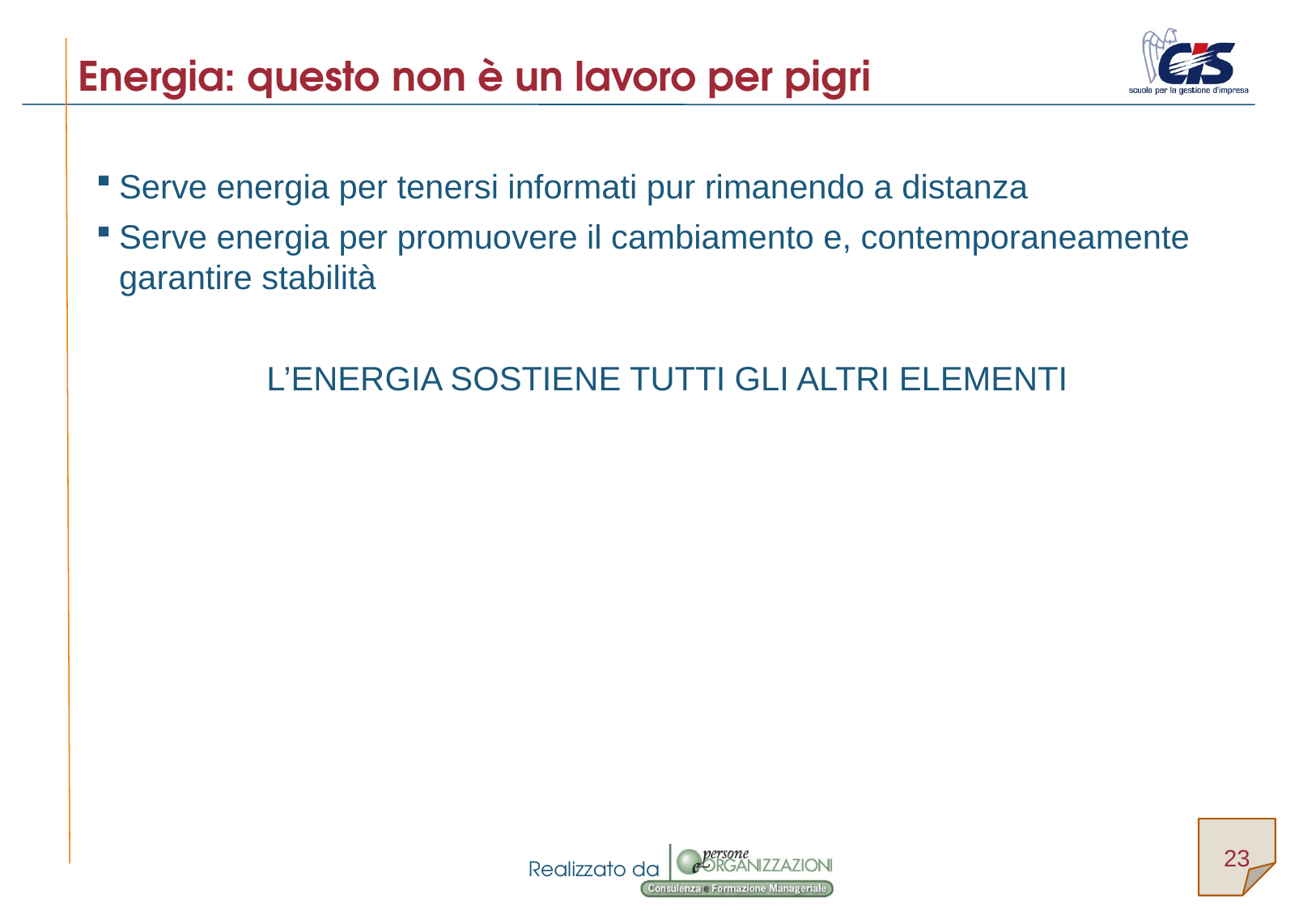

# Energia: questo non è un lavoro per pigri
Serve energia per tenersi informati pur rimanendo a distanza
Serve energia per promuovere il cambiamento e, contemporaneamente garantire stabilità

L’ENERGIA SOSTIENE TUTTI GLI ALTRI ELEMENTI
23